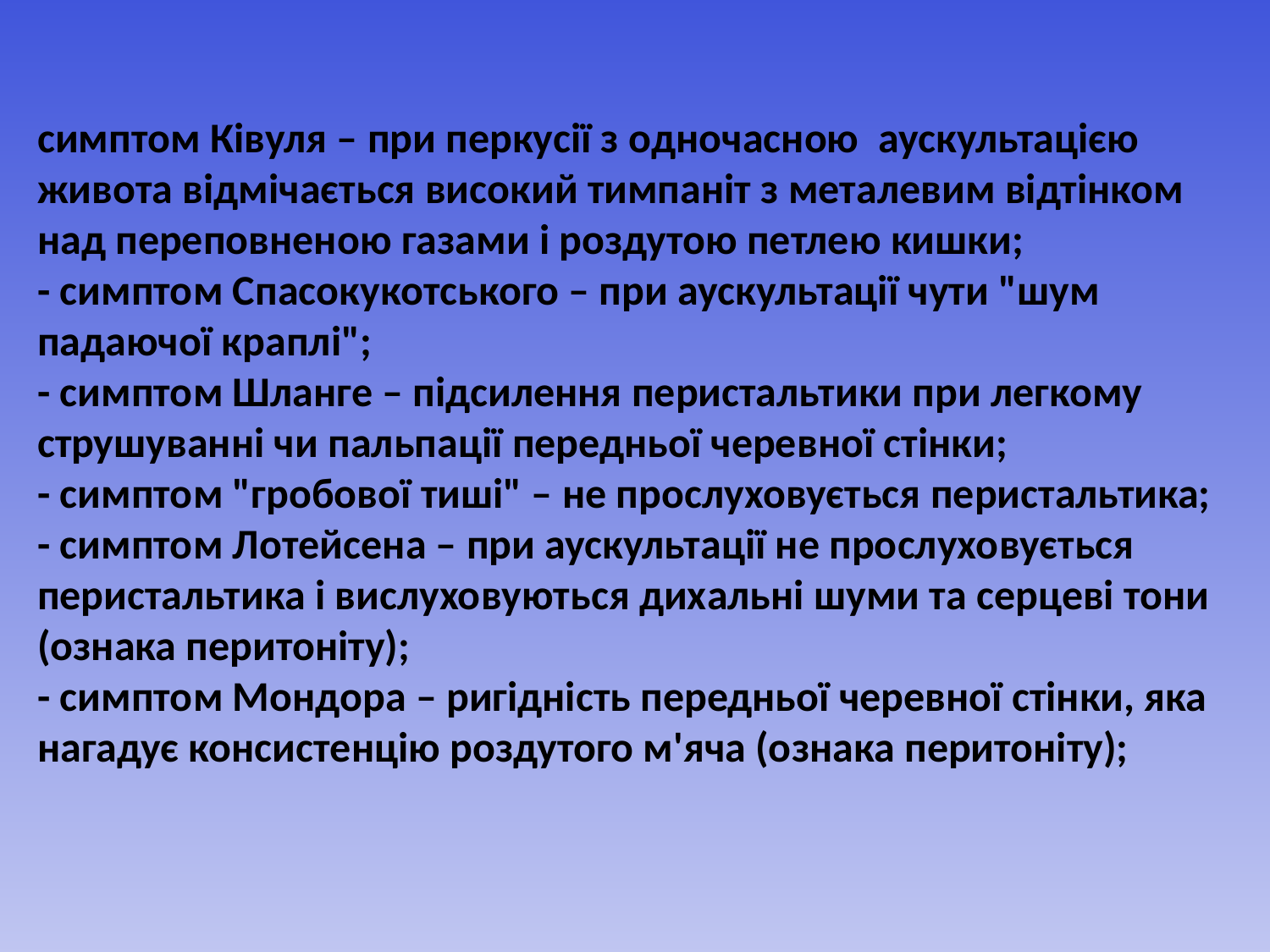

симптом Ківуля – при перкусії з одночасною  аускультацією живота відмічається високий тимпаніт з металевим відтінком над переповненою газами і роздутою петлею кишки;
- симптом Спасокукотського – при аускультації чути "шум падаючої краплі";
- симптом Шланге – підсилення перистальтики при легкому струшуванні чи пальпації передньої черевної стінки;
- симптом "гробової тиші" – не прослуховується перистальтика;
- симптом Лотейсена – при аускультації не прослуховується перистальтика і вислуховуються дихальні шуми та серцеві тони (ознака перитоніту);
- симптом Мондора – ригідність передньої черевної стінки, яка нагадує консистенцію роздутого м'яча (ознака перитоніту);